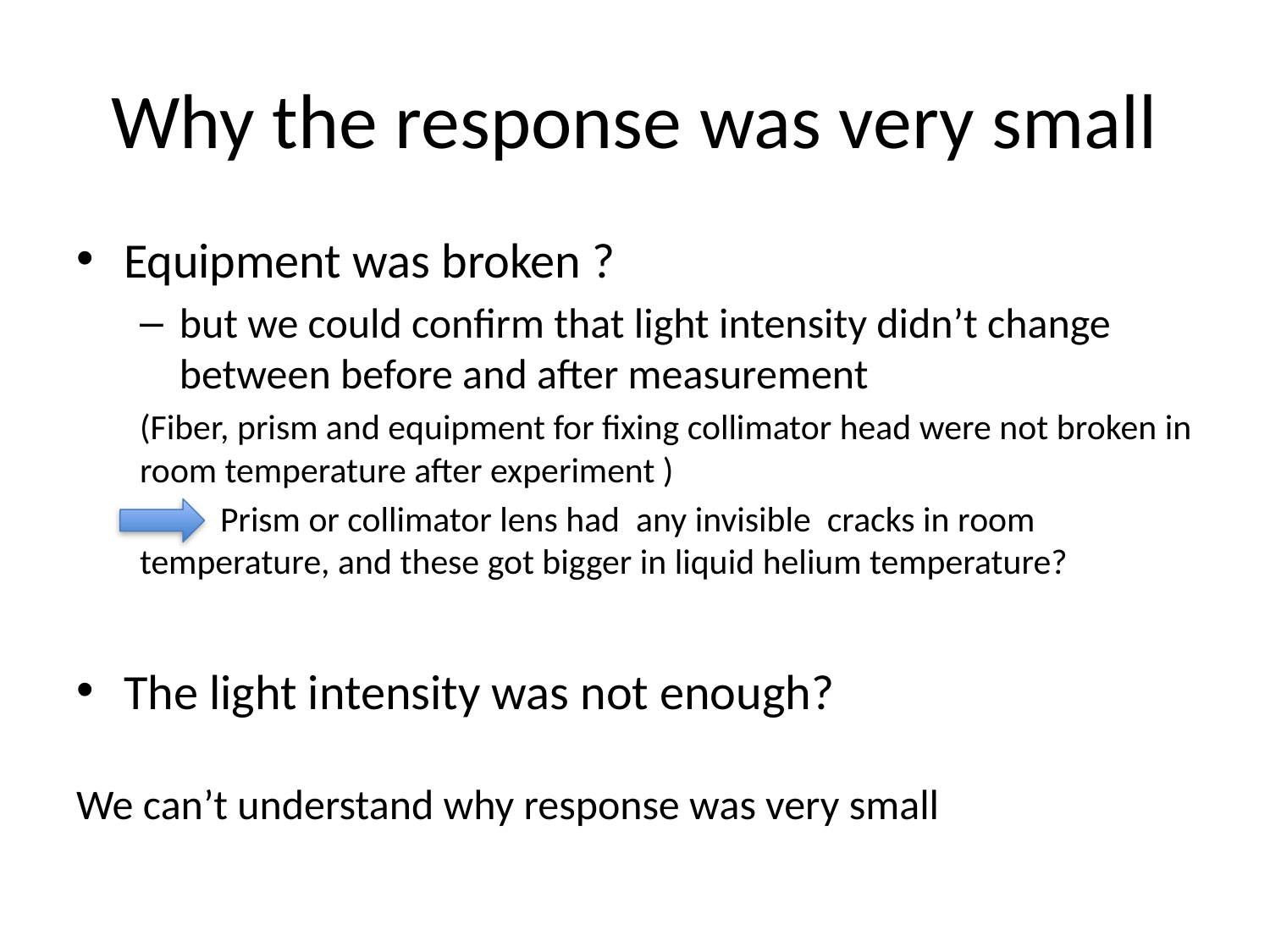

# Why the response was very small
Equipment was broken ?
but we could confirm that light intensity didn’t change between before and after measurement
(Fiber, prism and equipment for fixing collimator head were not broken in room temperature after experiment )
          Prism or collimator lens had  any invisible  cracks in room temperature, and these got bigger in liquid helium temperature?

The light intensity was not enough?

We can’t understand why response was very small